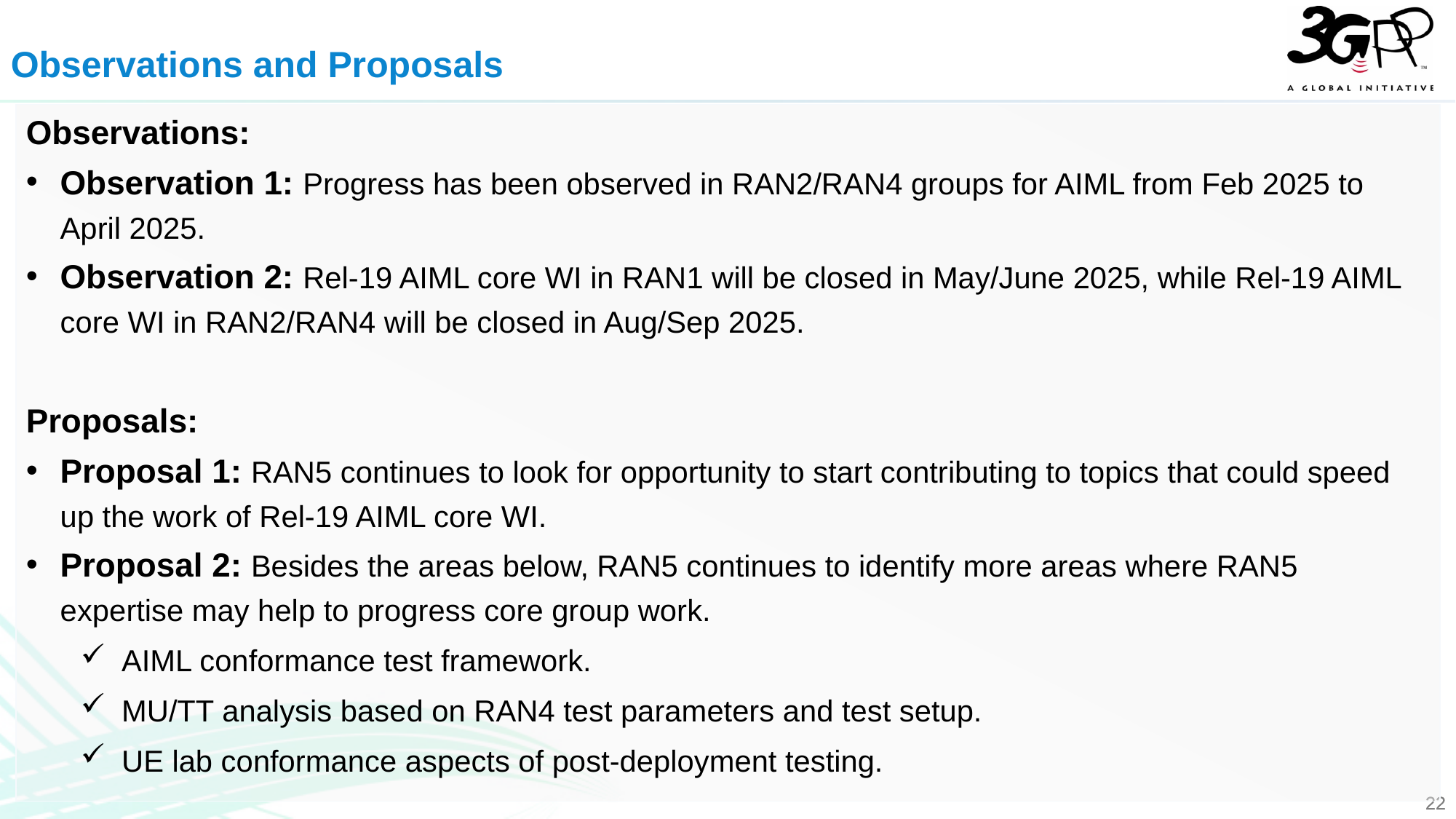

Observations and Proposals
Observations:
Observation 1: Progress has been observed in RAN2/RAN4 groups for AIML from Feb 2025 to April 2025.
Observation 2: Rel-19 AIML core WI in RAN1 will be closed in May/June 2025, while Rel-19 AIML core WI in RAN2/RAN4 will be closed in Aug/Sep 2025.

Proposals:
Proposal 1: RAN5 continues to look for opportunity to start contributing to topics that could speed up the work of Rel-19 AIML core WI.
Proposal 2: Besides the areas below, RAN5 continues to identify more areas where RAN5 expertise may help to progress core group work.
AIML conformance test framework.
MU/TT analysis based on RAN4 test parameters and test setup.
UE lab conformance aspects of post-deployment testing.